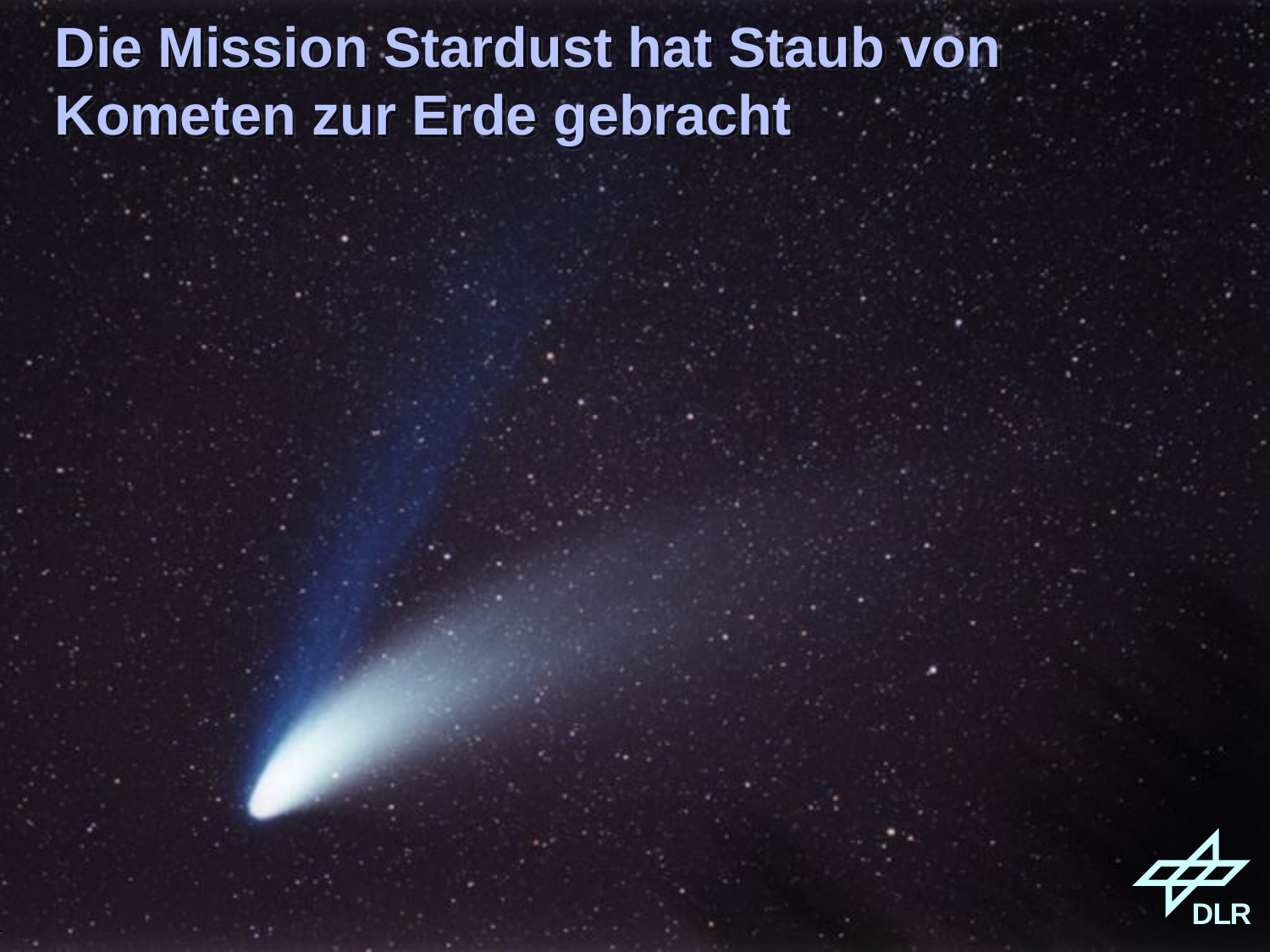

# Die Mission Stardust hat Staub von Kometen zur Erde gebracht